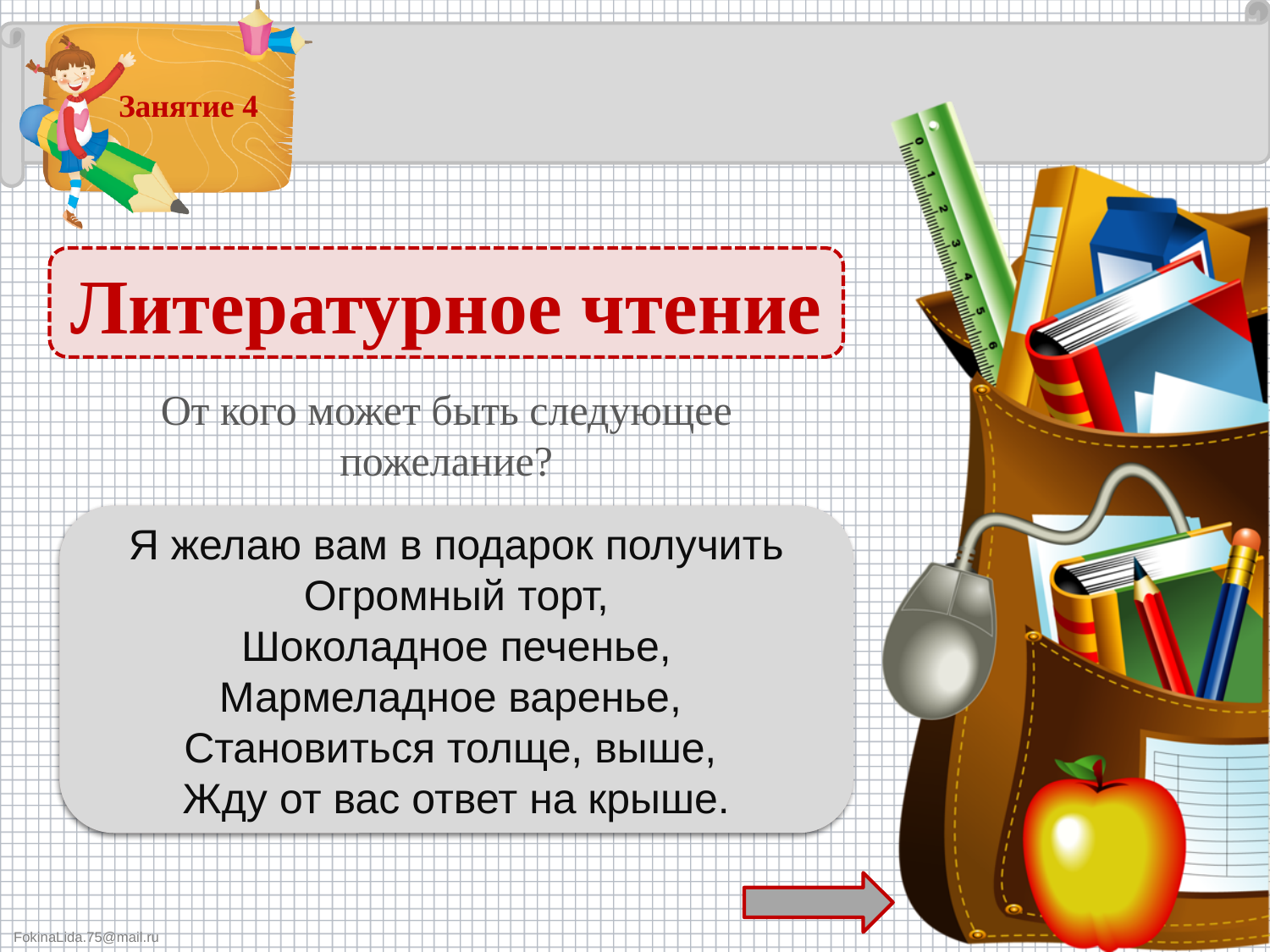

Литературное чтение
От кого может быть следующее пожелание?
Карлсон – 1 б.
Я желаю вам в подарок получить
Огромный торт,
Шоколадное печенье,
Мармеладное варенье,
Становиться толще, выше,
Жду от вас ответ на крыше.